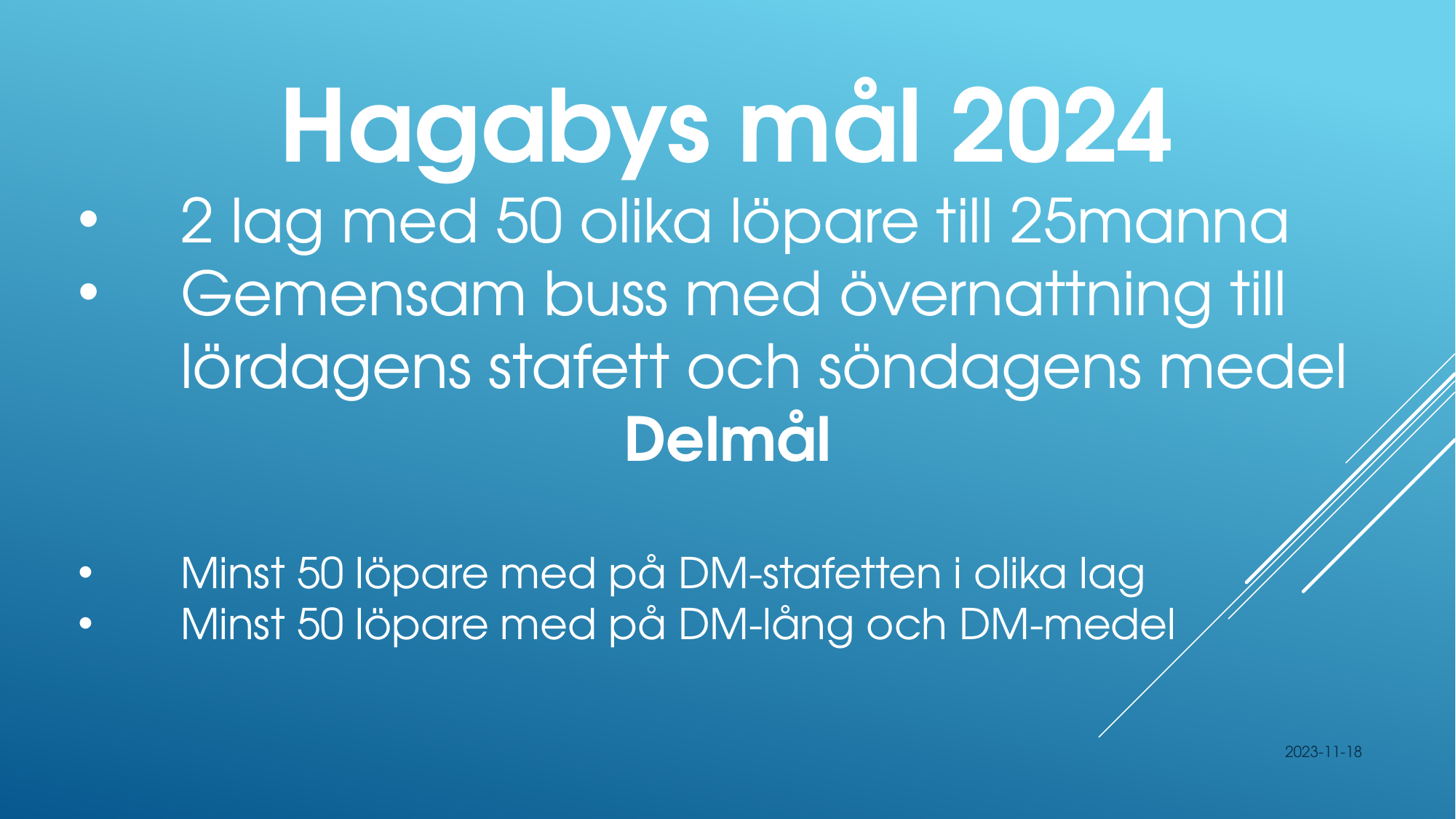

Hagabys mål 2024
2 lag med 50 olika löpare till 25manna
Gemensam buss med övernattning till lördagens stafett och söndagens medel
Delmål

Minst 50 löpare med på DM-stafetten i olika lag
Minst 50 löpare med på DM-lång och DM-medel
2023-11-18